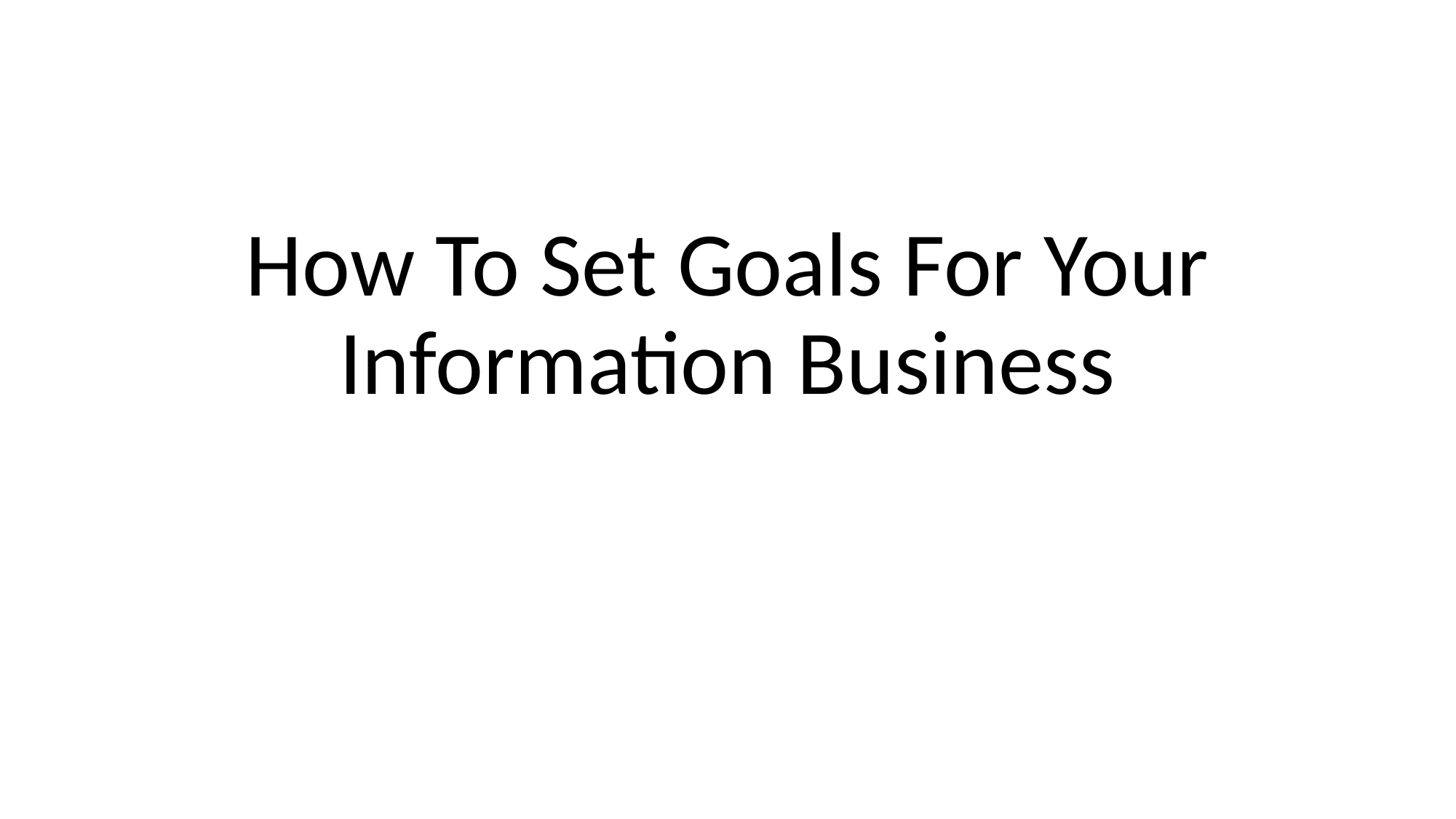

# How To Set Goals For Your Information Business